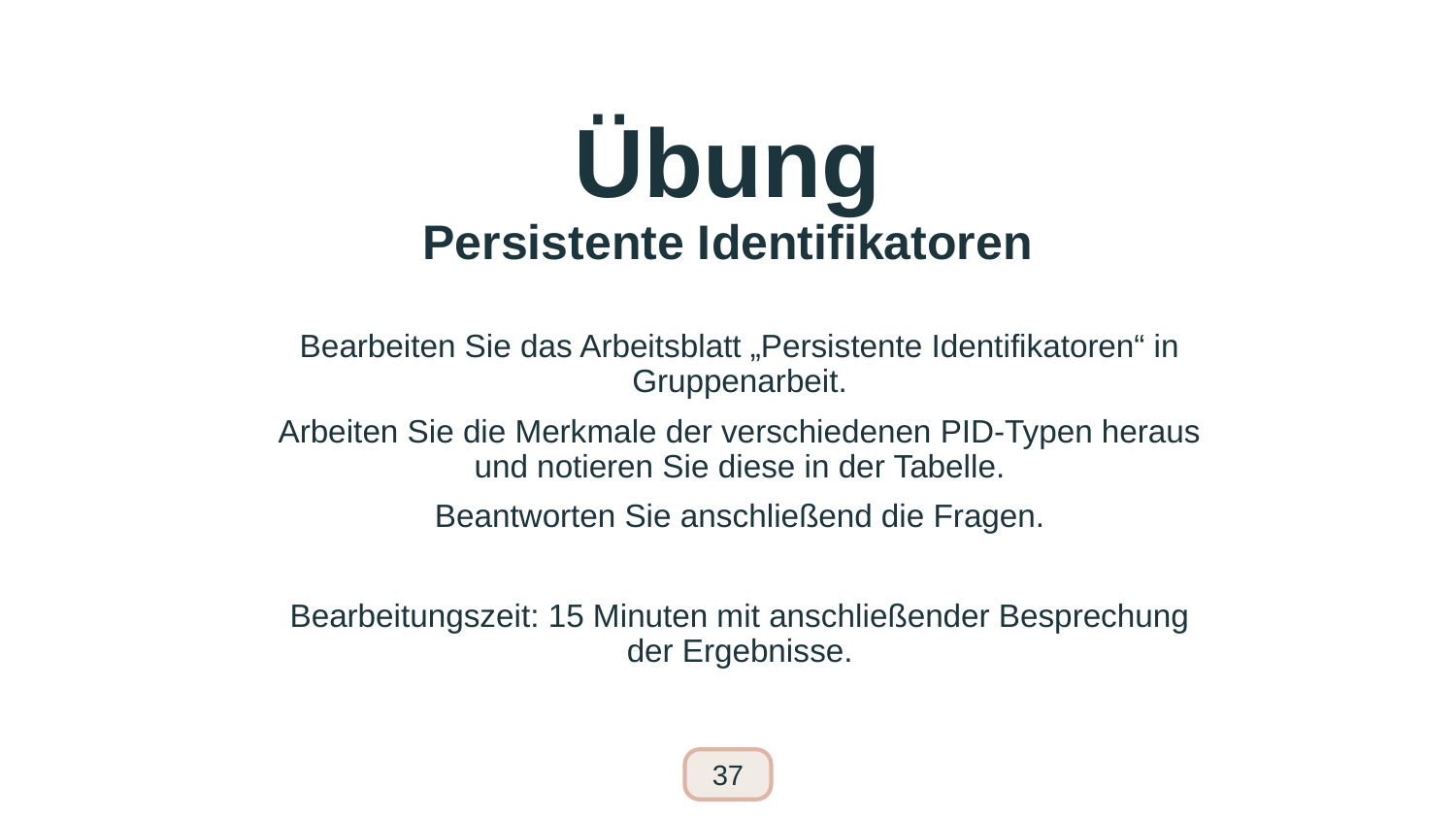

# Übung Persistente Identifikatoren
Bearbeiten Sie das Arbeitsblatt „Persistente Identifikatoren“ in Gruppenarbeit.
Arbeiten Sie die Merkmale der verschiedenen PID-Typen heraus und notieren Sie diese in der Tabelle.
Beantworten Sie anschließend die Fragen.

Bearbeitungszeit: 15 Minuten mit anschließender Besprechung der Ergebnisse.